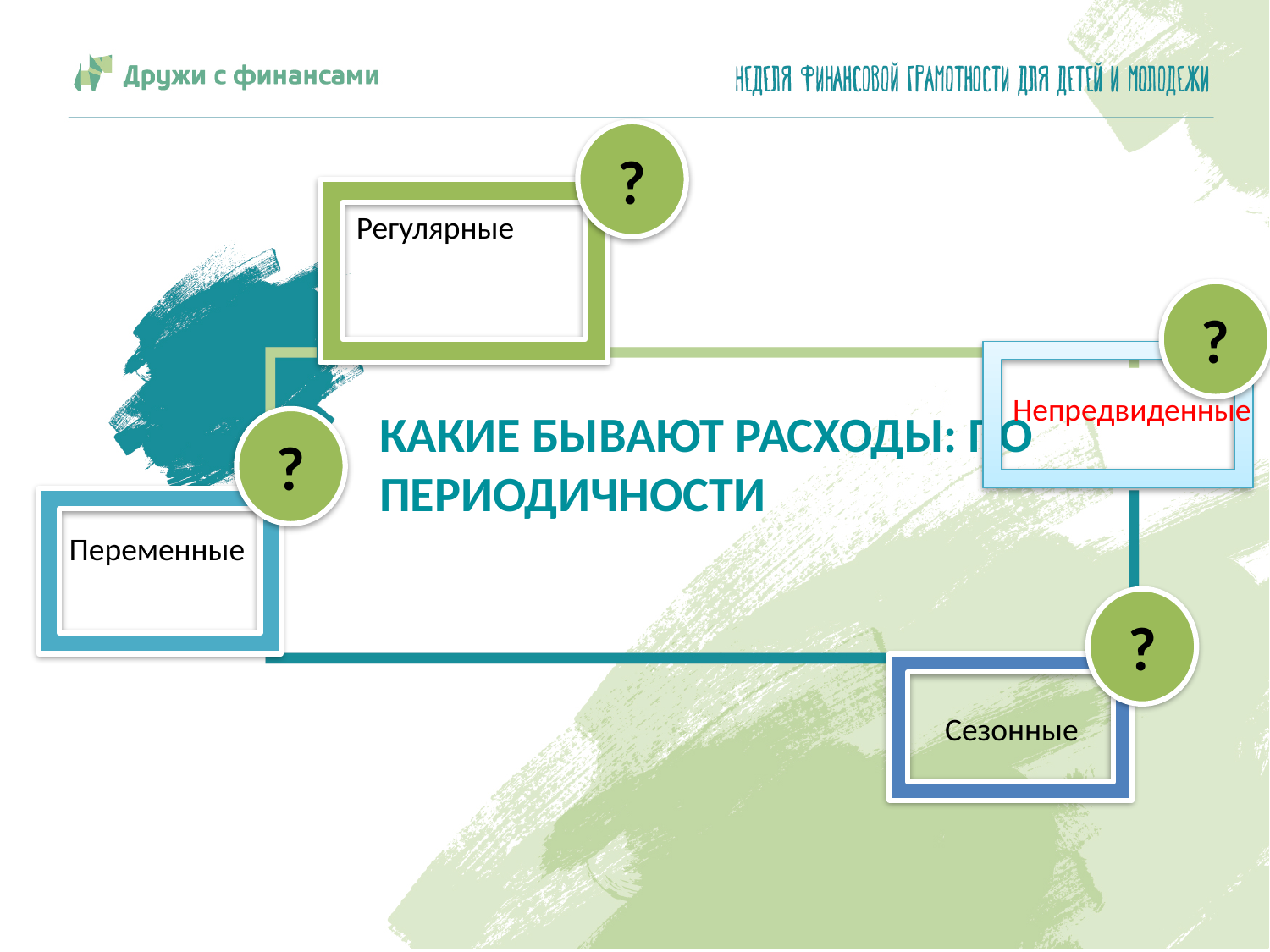

?

Регулярные
?

Непредвиденные
# Какие бывают расходы: по периодичности
?

Переменные
?

Сезонные